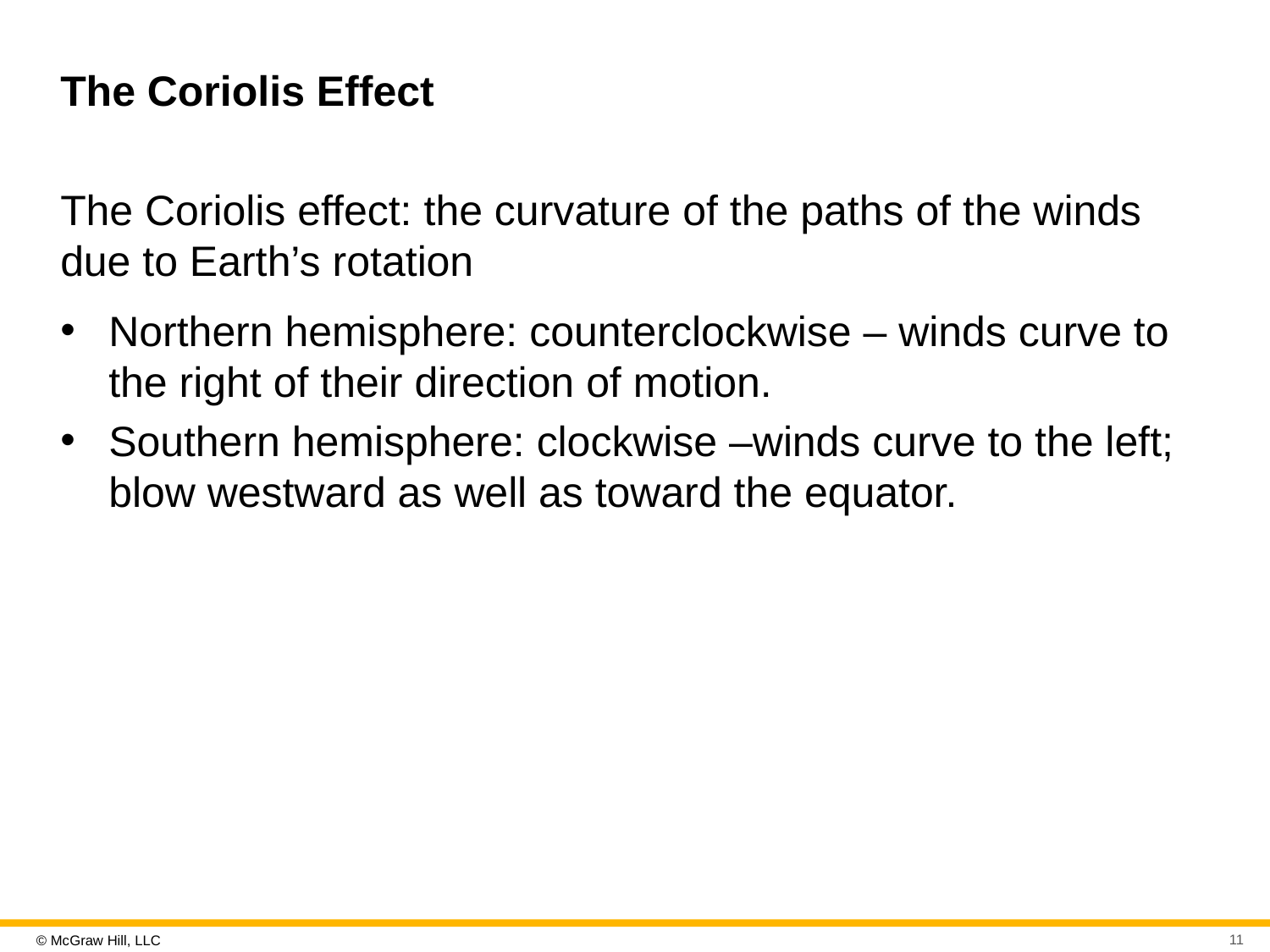

# The Coriolis Effect
The Coriolis effect: the curvature of the paths of the winds due to Earth’s rotation
Northern hemisphere: counterclockwise – winds curve to the right of their direction of motion.
Southern hemisphere: clockwise –winds curve to the left; blow westward as well as toward the equator.
11